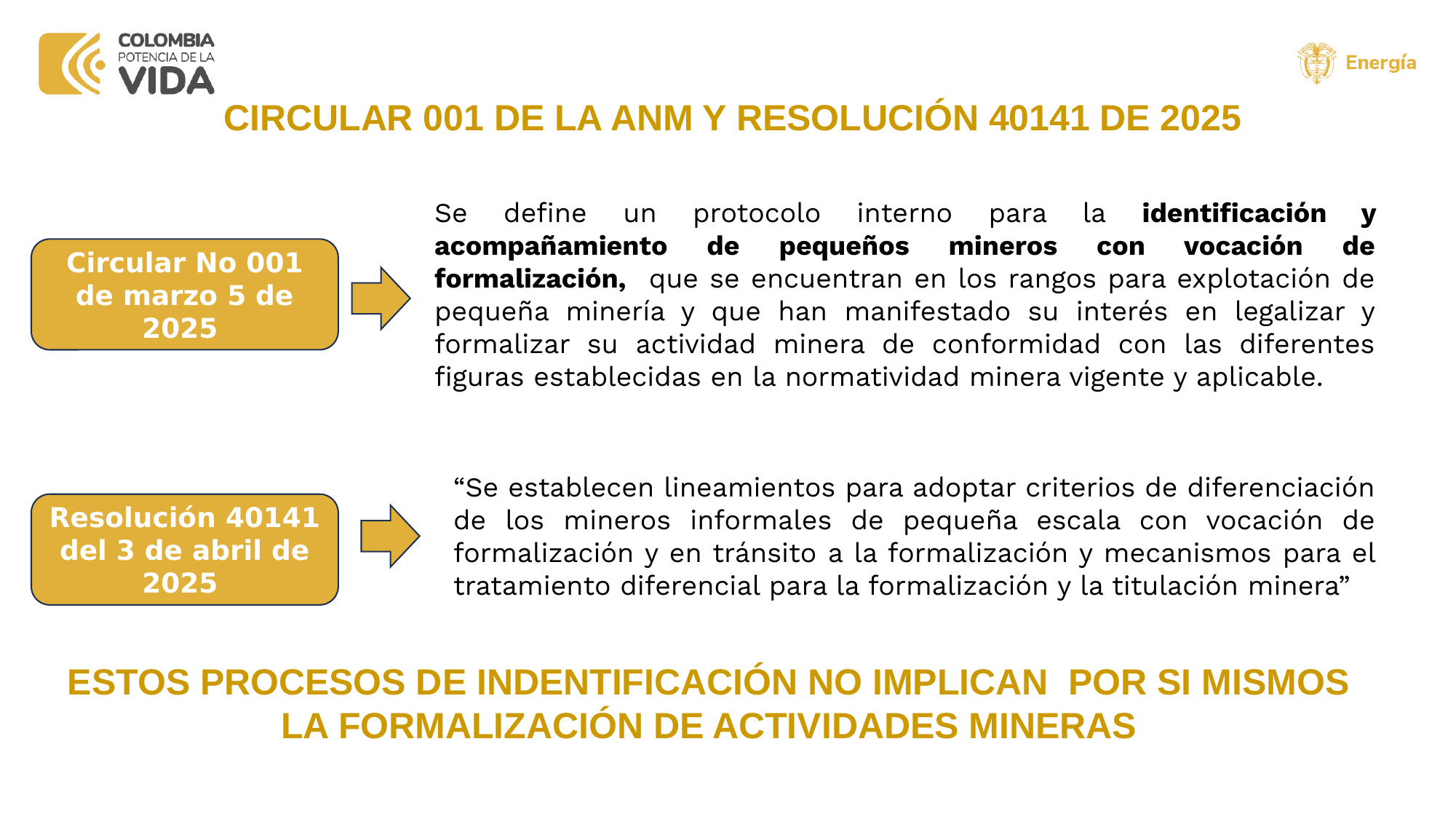

CIRCULAR 001 DE LA ANM Y RESOLUCIÓN 40141 DE 2025
Se define un protocolo interno para la identificación y acompañamiento de pequeños mineros con vocación de formalización,  que se encuentran en los rangos para explotación de pequeña minería y que han manifestado su interés en legalizar y formalizar su actividad minera de conformidad con las diferentes figuras establecidas en la normatividad minera vigente y aplicable.
Circular No 001 de marzo 5 de 2025

“Se establecen lineamientos para adoptar criterios de diferenciación de los mineros informales de pequeña escala con vocación de formalización y en tránsito a la formalización y mecanismos para el tratamiento diferencial para la formalización y la titulación minera”
Resolución 40141 del 3 de abril de 2025

ESTOS PROCESOS DE INDENTIFICACIÓN NO IMPLICAN  POR SI MISMOS LA FORMALIZACIÓN DE ACTIVIDADES MINERAS